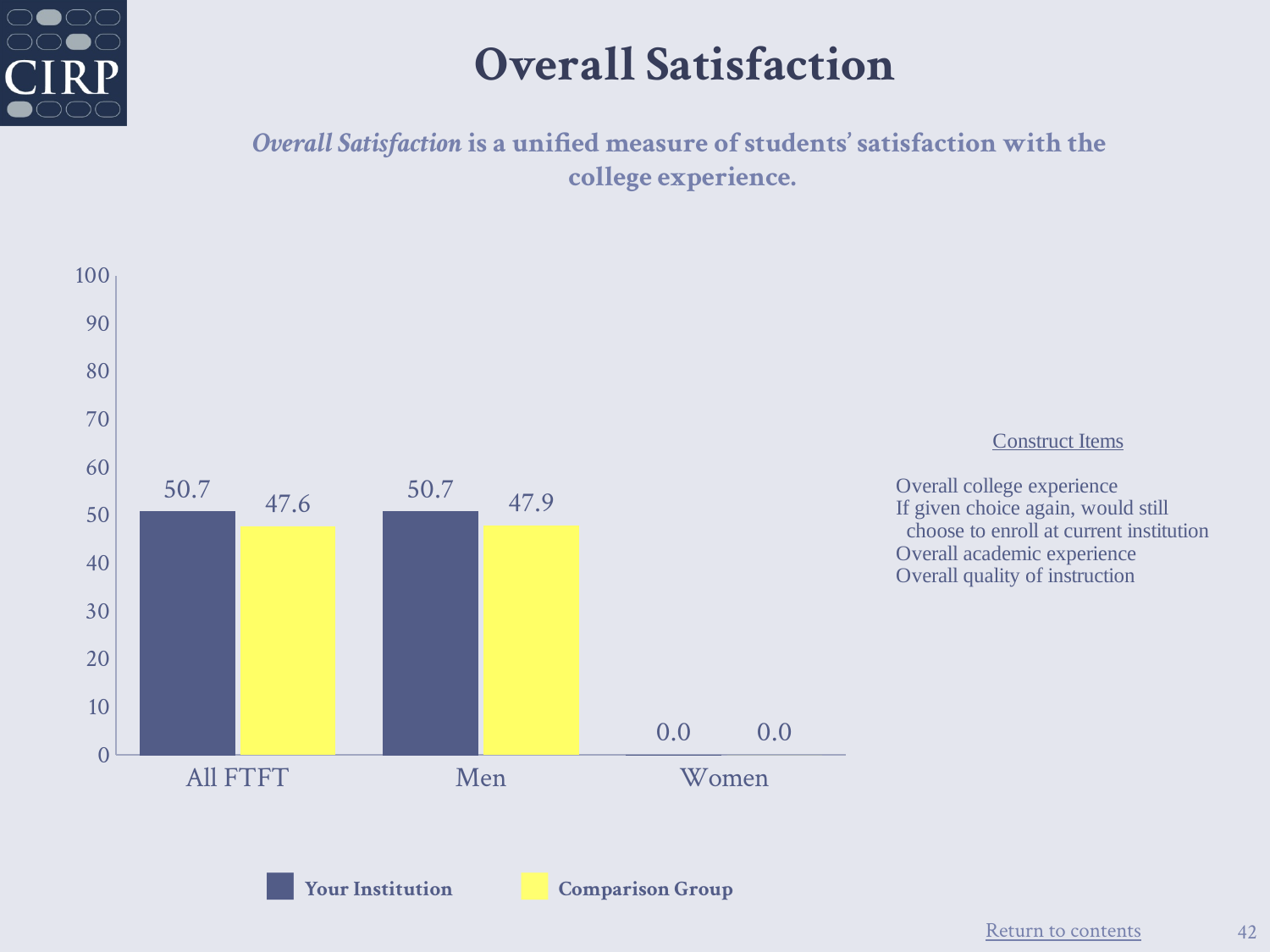

Overall Satisfaction
Overall Satisfaction is a unified measure of students’ satisfaction with the
college experience.

### Chart

| Category |  |  |
|---|---|---|
| All FTFT | 50.74 | 47.64 |
| Men | 50.74 | 47.9 |
| Women | 0.0 | 0.0 |
■ Your Institution
■ Comparison Group
42